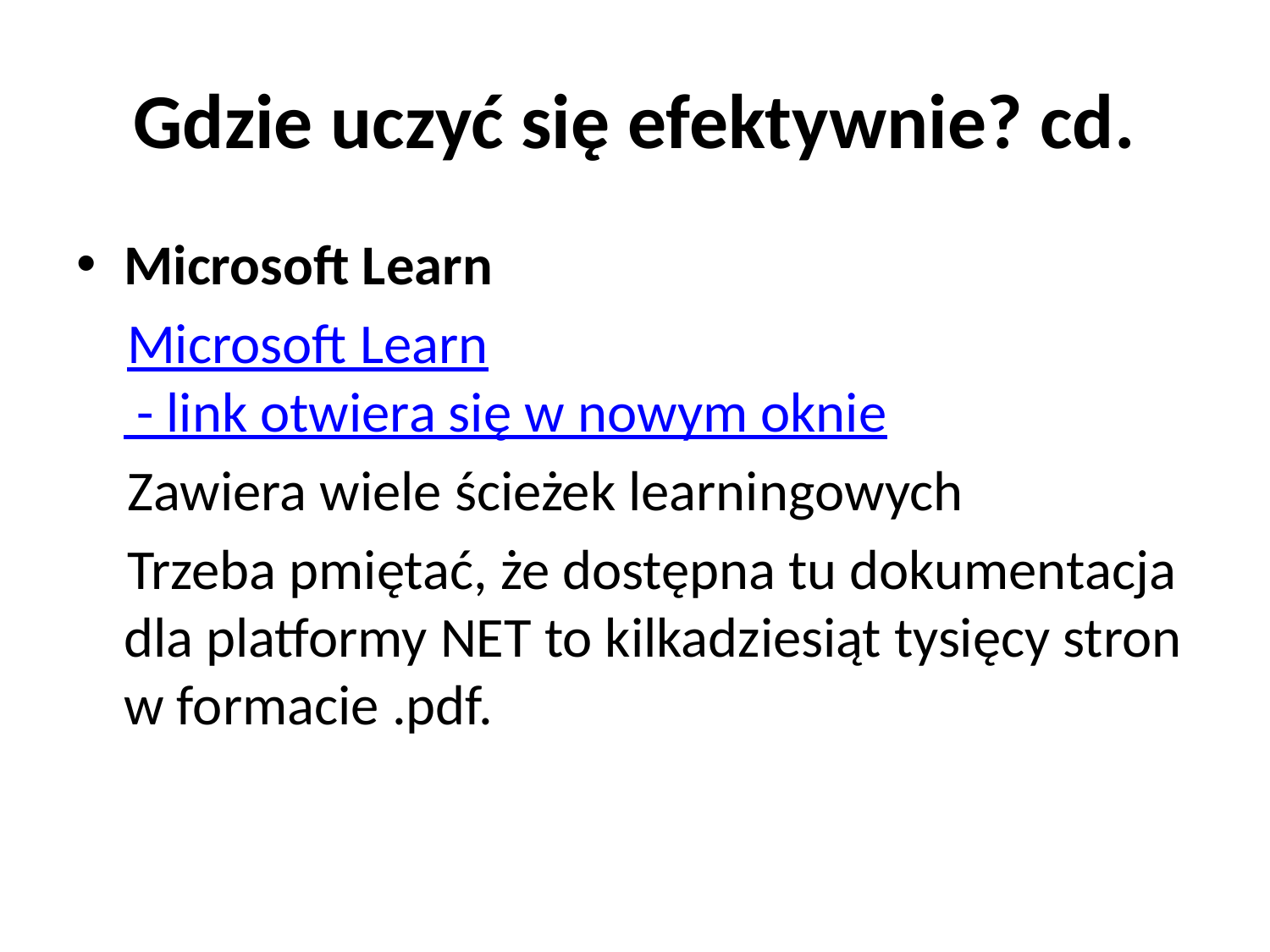

# Gdzie uczyć się efektywnie? cd.
Microsoft Learn
    Microsoft Learn - link otwiera się w nowym oknie
    Zawiera wiele ścieżek learningowych
    Trzeba pmiętać, że dostępna tu dokumentacja dla platformy NET to kilkadziesiąt tysięcy stron w formacie .pdf.